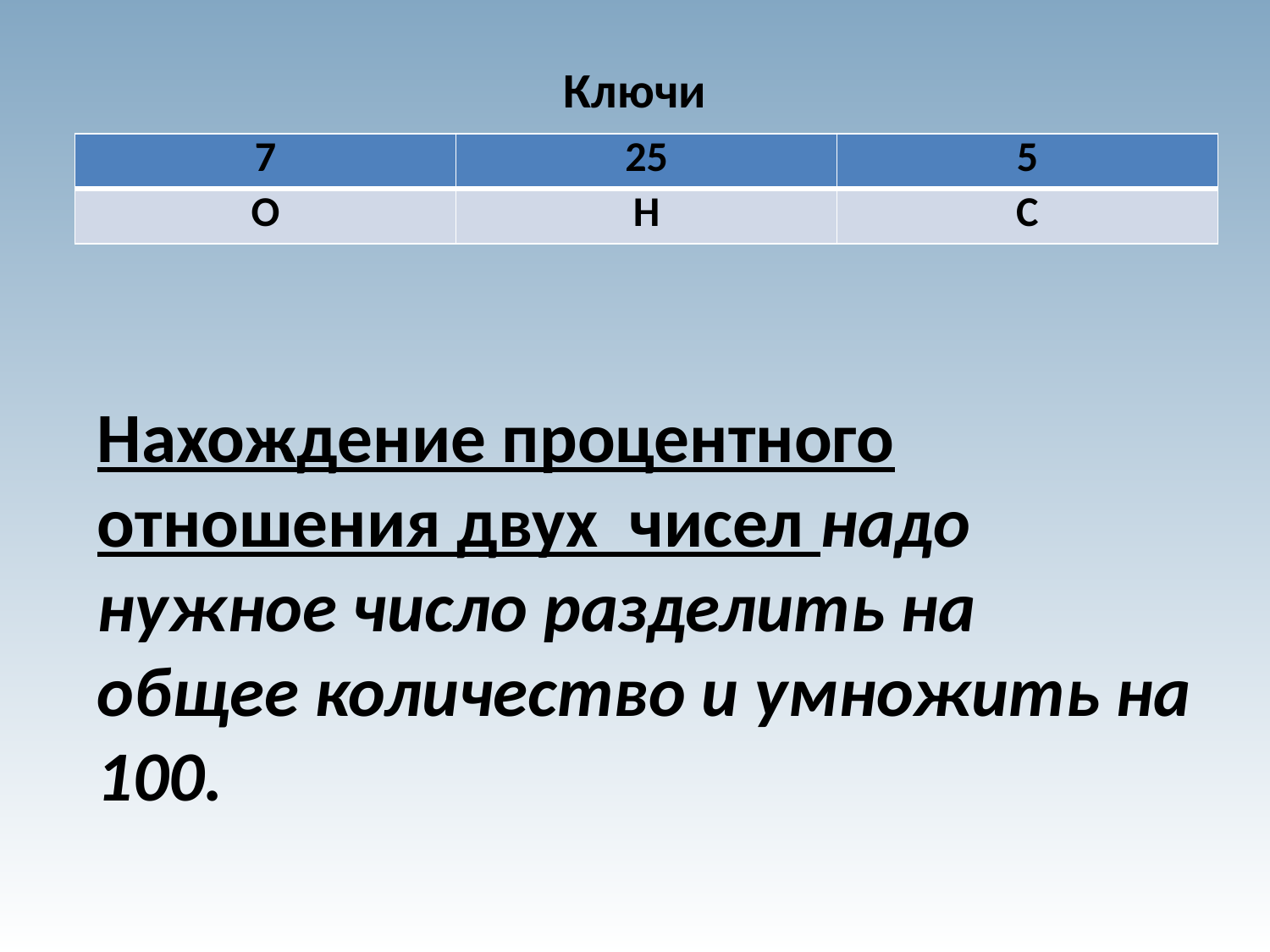

# Ключи
| 7 | 25 | 5 |
| --- | --- | --- |
| О | Н | С |
Нахождение процентного отношения двух  чисел надо нужное число разделить на общее количество и умножить на 100.